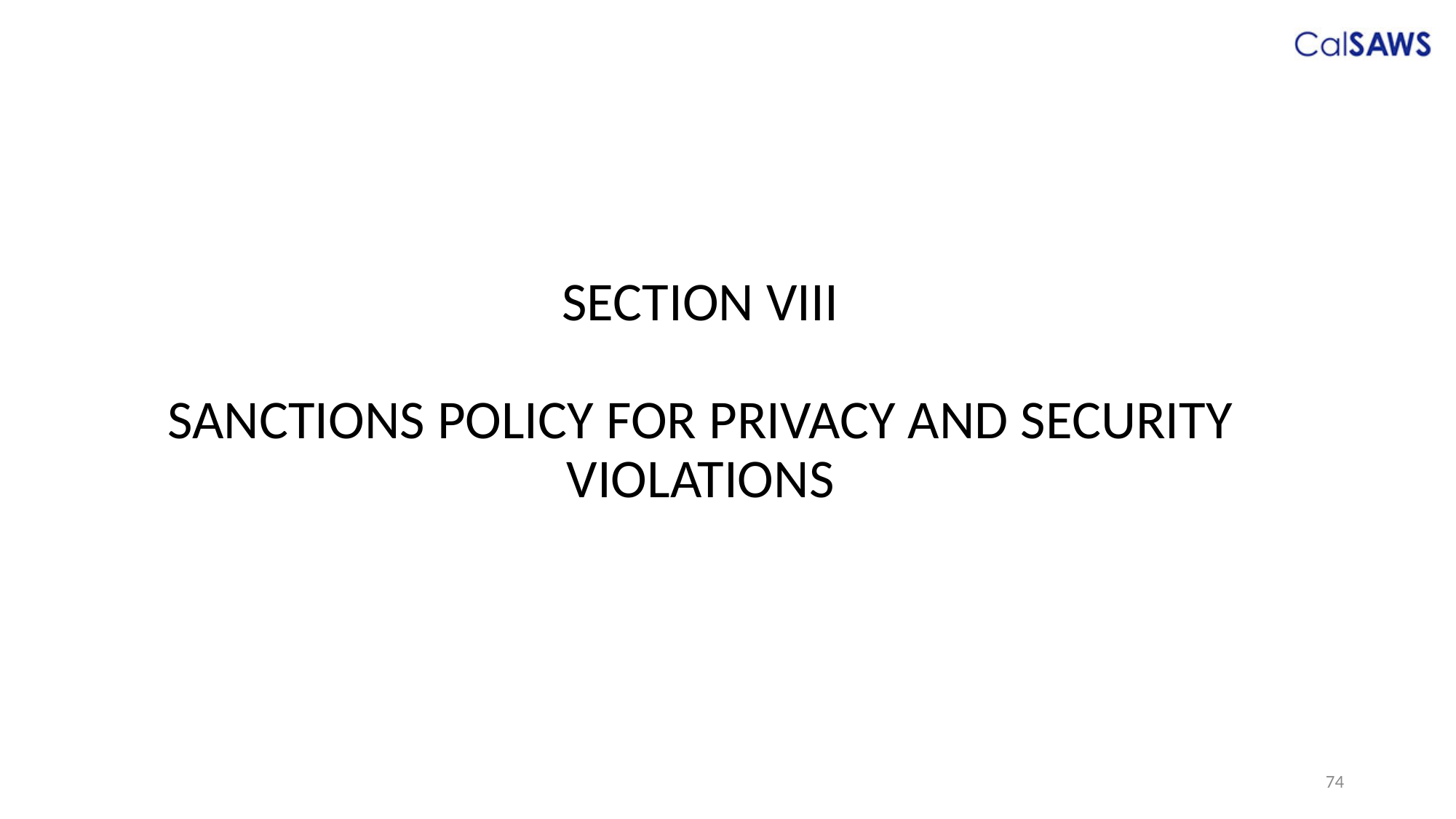

# SECTION VIII SANCTIONS POLICY FOR PRIVACY AND SECURITY VIOLATIONS
74